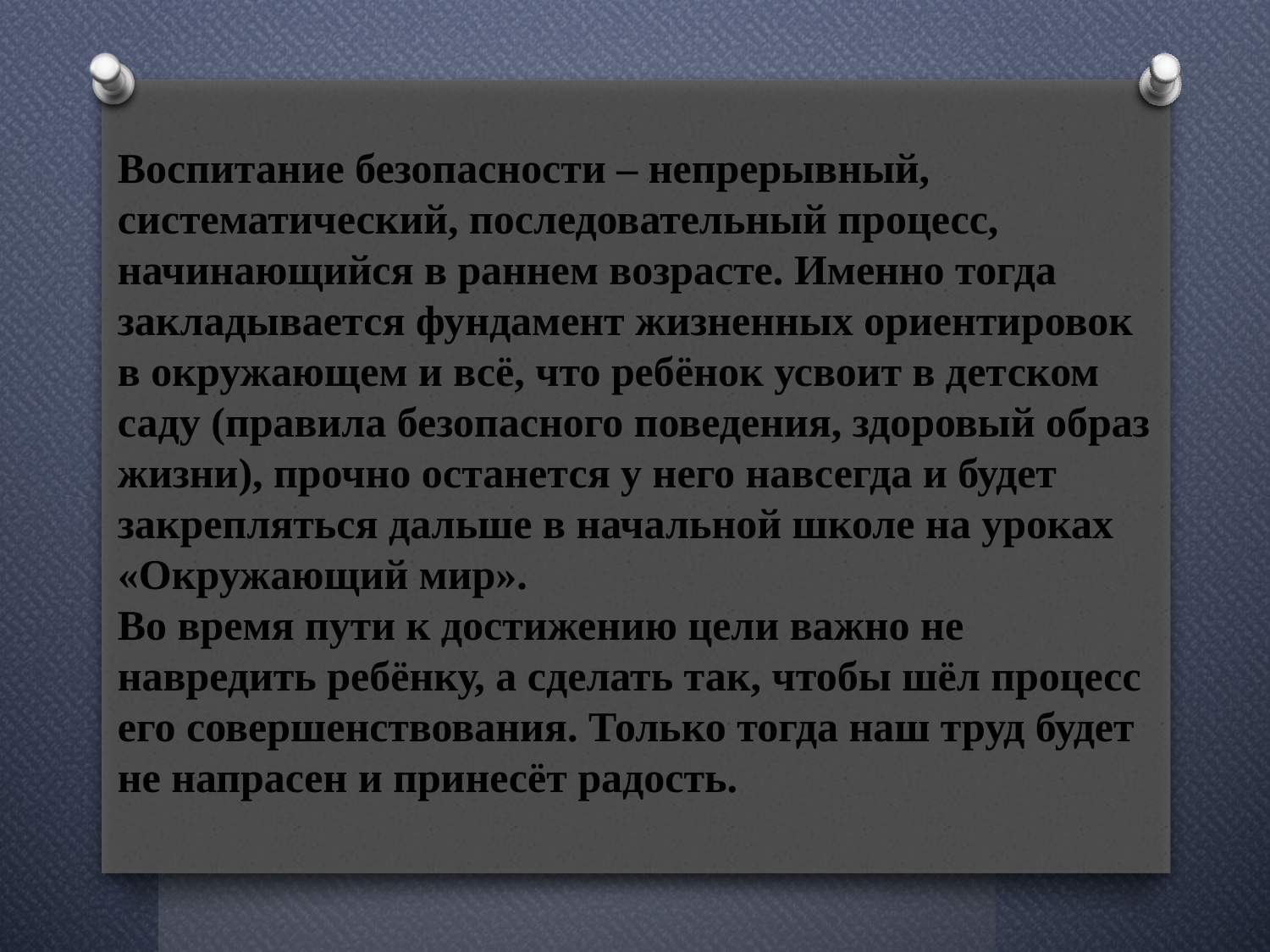

# Воспитание безопасности – непрерывный, систематический, последовательный процесс, начинающийся в раннем возрасте. Именно тогда закладывается фундамент жизненных ориентировок в окружающем и всё, что ребёнок усвоит в детском саду (правила безопасного поведения, здоровый образ жизни), прочно останется у него навсегда и будет закрепляться дальше в начальной школе на уроках «Окружающий мир». Во время пути к достижению цели важно не навредить ребёнку, а сделать так, чтобы шёл процесс его совершенствования. Только тогда наш труд будет не напрасен и принесёт радость.